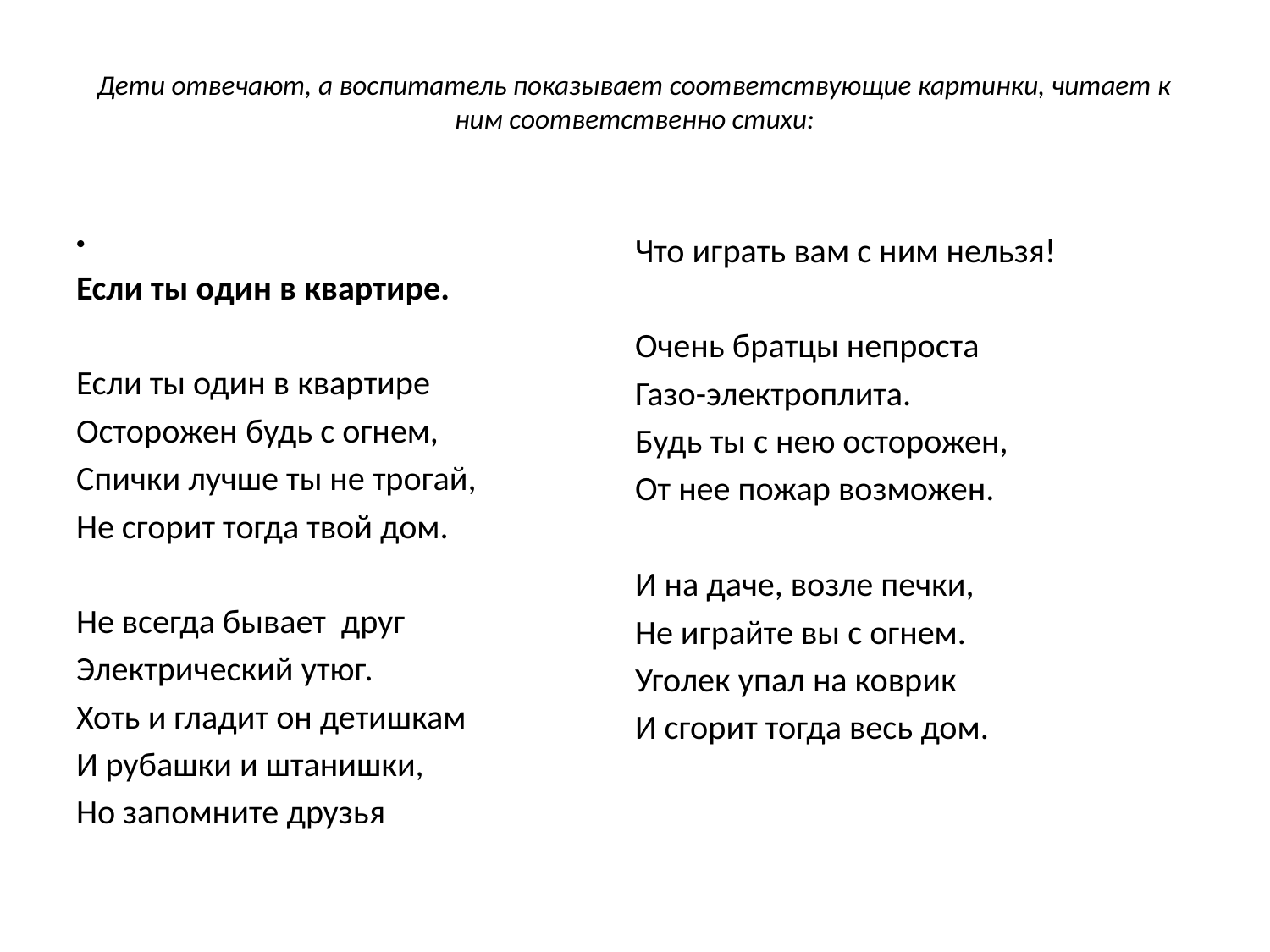

# Дети отвечают, а воспитатель показывает соответствующие картинки, читает к ним соответственно стихи:

Если ты один в квартире.

Если ты один в квартире
Осторожен будь с огнем,
Спички лучше ты не трогай,
Не сгорит тогда твой дом.

Не всегда бывает  друг
Электрический утюг.
Хоть и гладит он детишкам
И рубашки и штанишки,
Но запомните друзья
Что играть вам с ним нельзя!

Очень братцы непроста
Газо-электроплита.
Будь ты с нею осторожен,
От нее пожар возможен.

И на даче, возле печки,
Не играйте вы с огнем.
Уголек упал на коврик
И сгорит тогда весь дом.